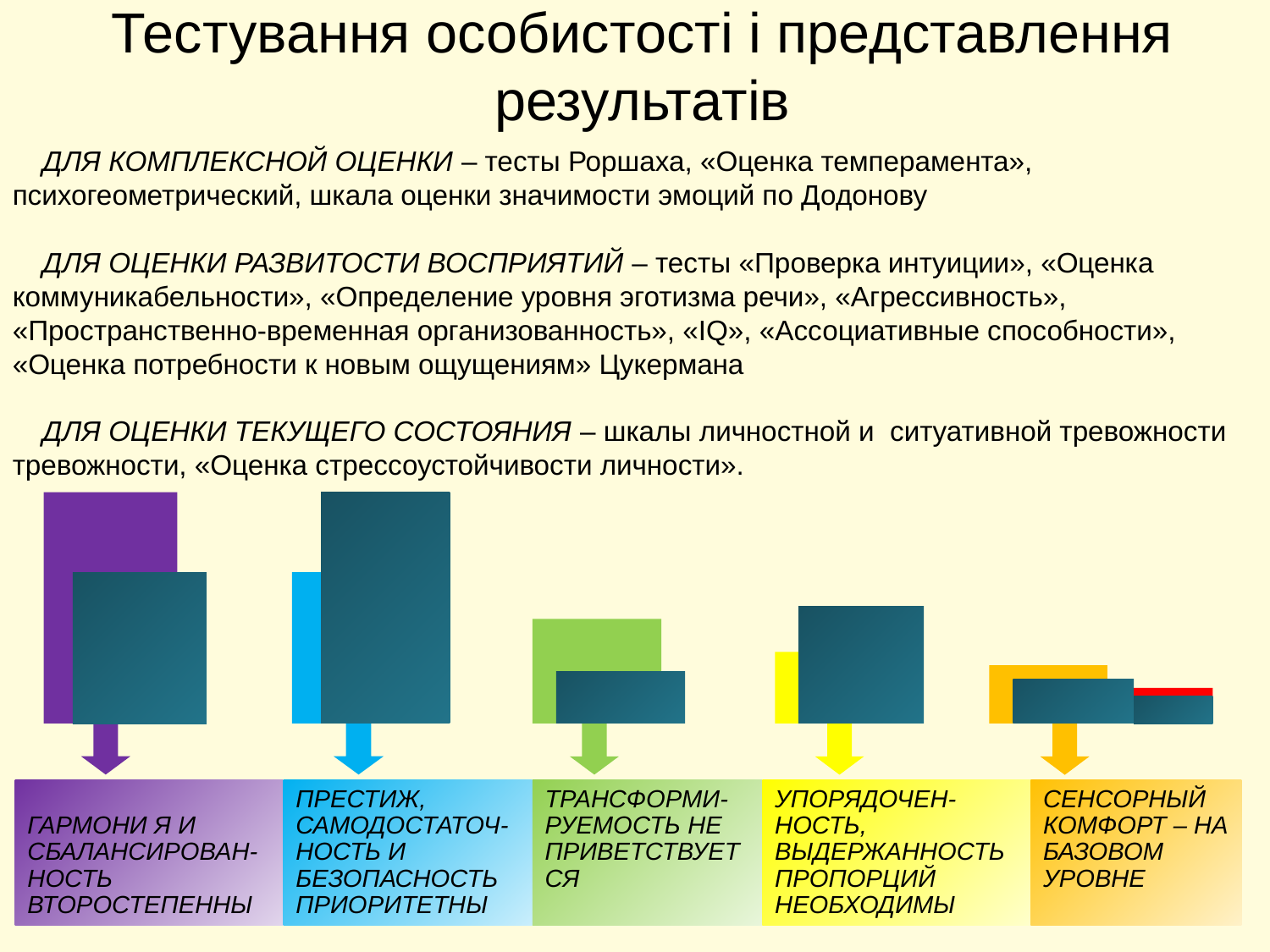

# Тестування особистості і представлення результатів
ДЛЯ КОМПЛЕКСНОЙ ОЦЕНКИ – тесты Роршаха, «Оценка темперамента», психогеометрический, шкала оценки значимости эмоций по Додонову

ДЛЯ ОЦЕНКИ РАЗВИТОСТИ ВОСПРИЯТИЙ – тесты «Проверка интуиции», «Оценка коммуникабельности», «Определение уровня эготизма речи», «Агрессивность», «Пространственно-временная организованность», «IQ», «Ассоциативные способности», «Оценка потребности к новым ощущениям» Цукермана

ДЛЯ ОЦЕНКИ ТЕКУЩЕГО СОСТОЯНИЯ – шкалы личностной и  ситуативной тревожности тревожности, «Оценка стрессоустойчивости личности».

ГАРМОНИ Я И СБАЛАНСИРОВАН-НОСТЬ ВТОРОСТЕПЕННЫ
ПРЕСТИЖ, САМОДОСТАТОЧ-НОСТЬ И БЕЗОПАСНОСТЬ ПРИОРИТЕТНЫ
ТРАНСФОРМИ-РУЕМОСТЬ НЕ ПРИВЕТСТВУЕТСЯ
УПОРЯДОЧЕН-НОСТЬ, ВЫДЕРЖАННОСТЬ ПРОПОРЦИЙ НЕОБХОДИМЫ
СЕНСОРНЫЙ КОМФОРТ – НА БАЗОВОМ УРОВНЕ